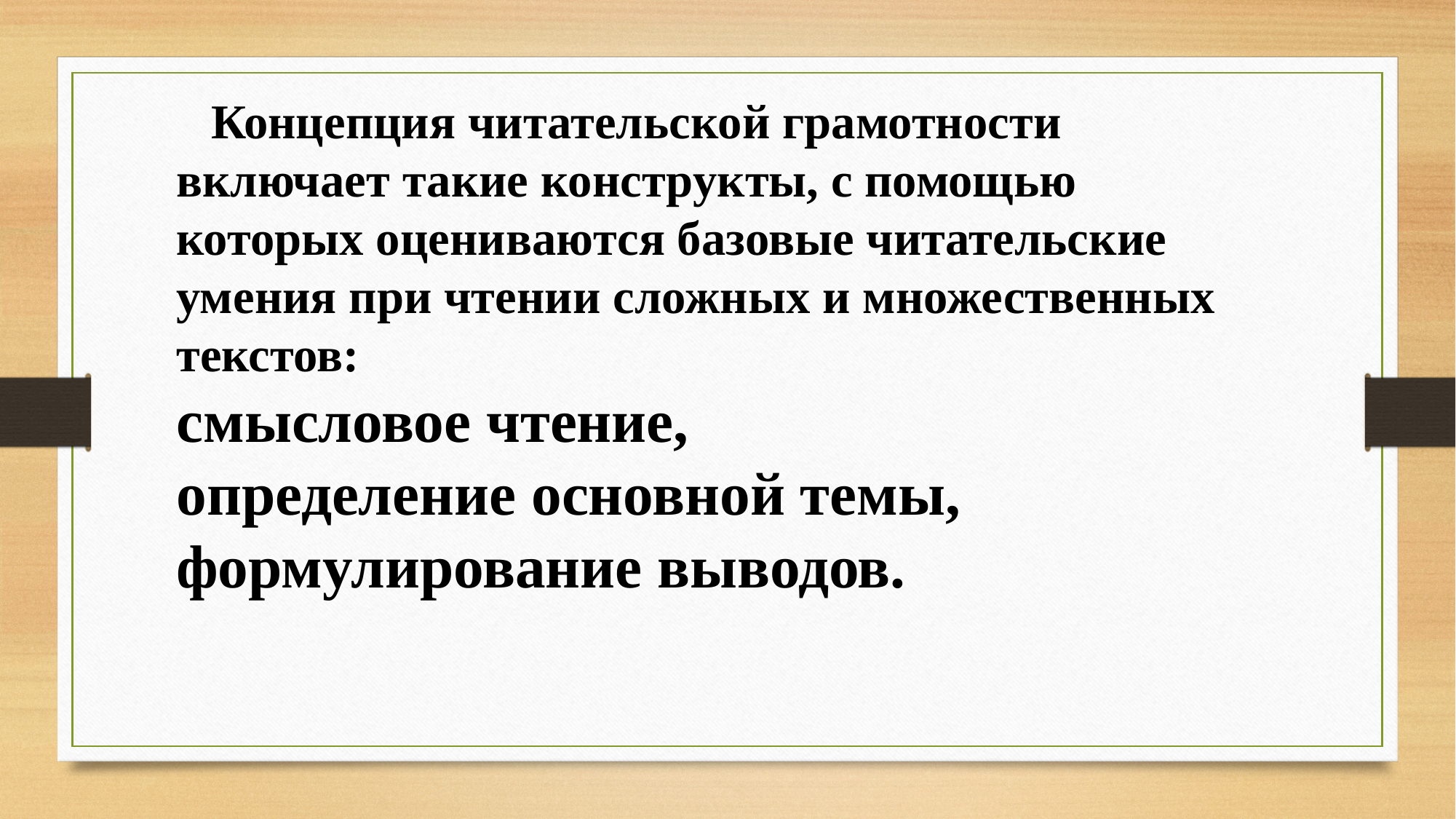

Концепция читательской грамотности включает такие конструкты, с помощью которых оцениваются базовые читательские умения при чтении сложных и множественных текстов:
смысловое чтение,
определение основной темы, формулирование выводов.